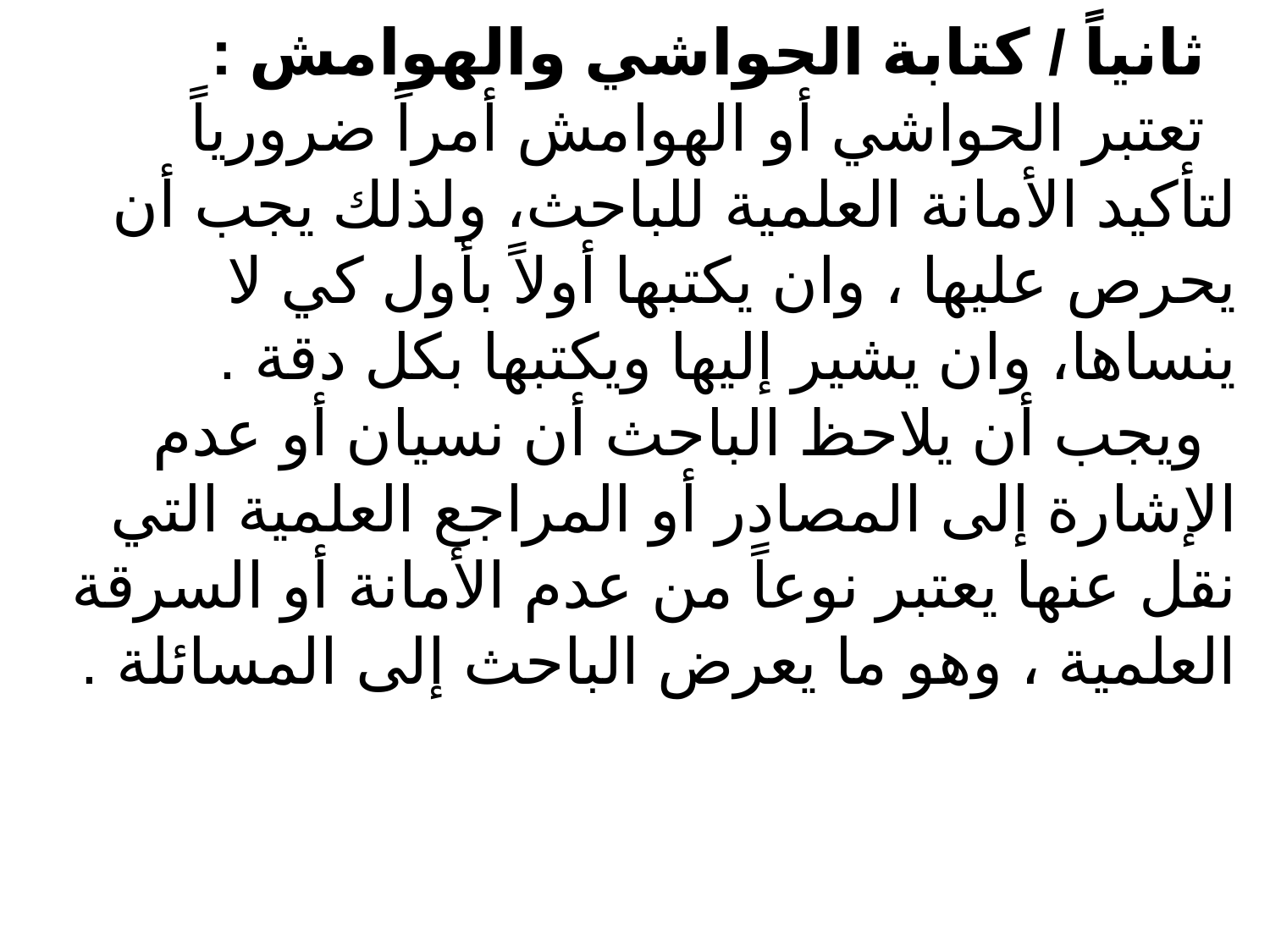

ثانياً / كتابة الحواشي والهوامش :
تعتبر الحواشي أو الهوامش أمراً ضرورياً لتأكيد الأمانة العلمية للباحث، ولذلك يجب أن يحرص عليها ، وان يكتبها أولاً بأول كي لا ينساها، وان يشير إليها ويكتبها بكل دقة .
ويجب أن يلاحظ الباحث أن نسيان أو عدم الإشارة إلى المصادر أو المراجع العلمية التي نقل عنها يعتبر نوعاً من عدم الأمانة أو السرقة العلمية ، وهو ما يعرض الباحث إلى المسائلة .